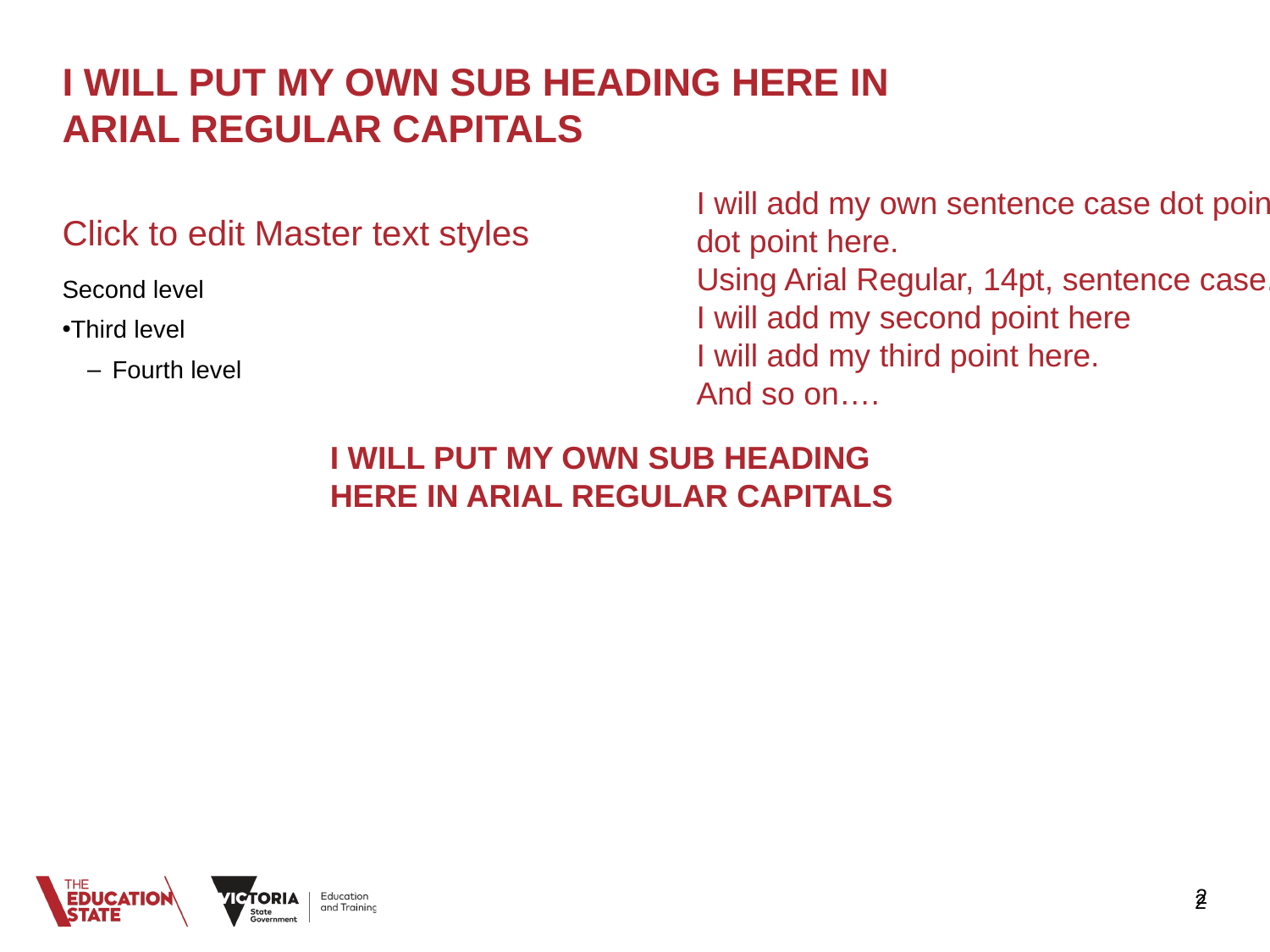

I will add my own sentence case dot point here. I will add my own sentence case dot point here.
Using Arial Regular, 14pt, sentence case.
I will add my second point here
I will add my third point here.
And so on….
I WILL PUT MY OWN SUB HEADING HERE IN ARIAL REGULAR CAPITALS